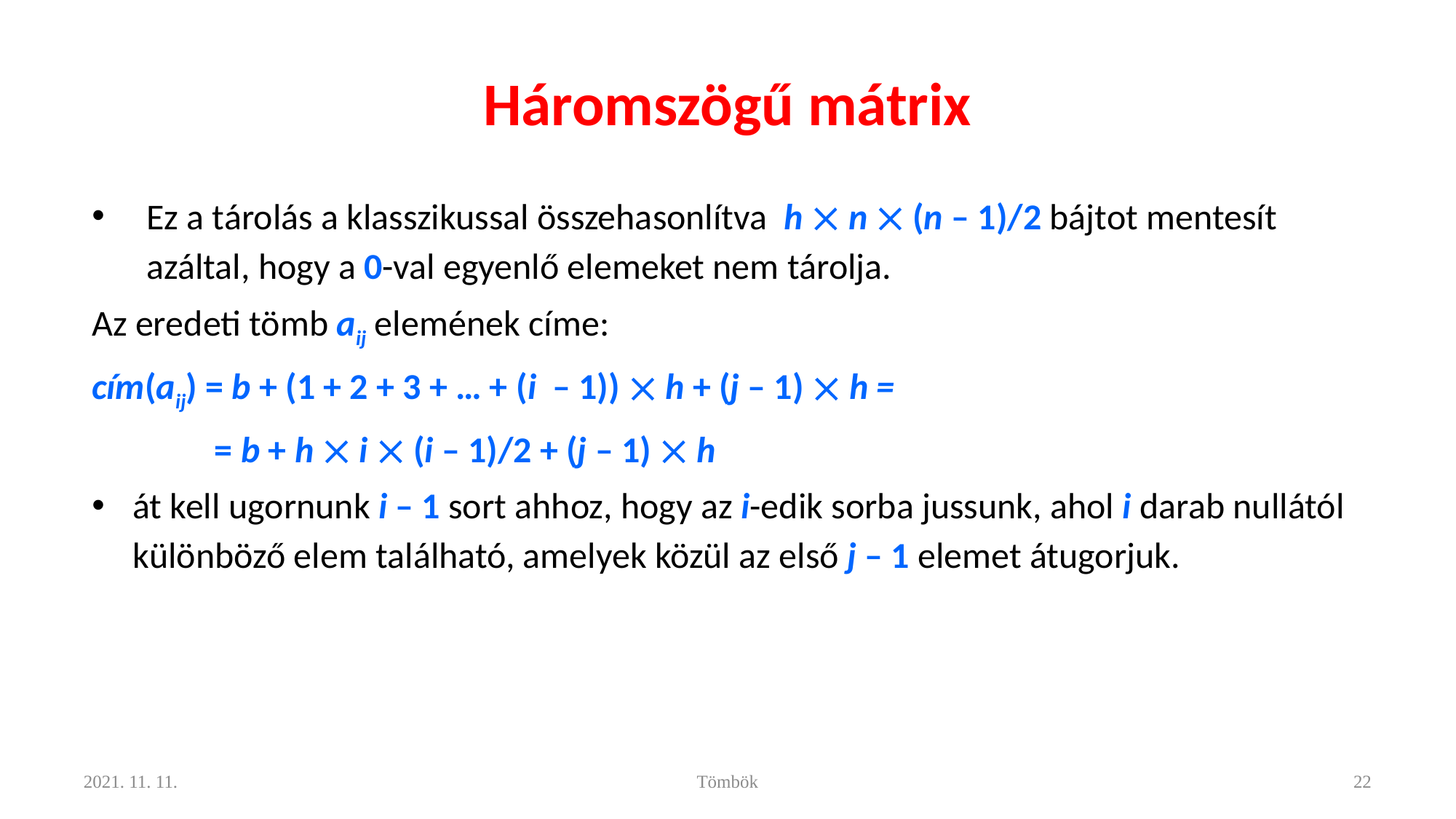

# Háromszögű mátrix
Ez a tárolás a klasszikussal összehasonlítva  h × n × (n – 1)/2 bájtot mentesít azáltal, hogy a 0-val egyenlő elemeket nem tárolja.
Az eredeti tömb aij elemének címe:
cím(aij) = b + (1 + 2 + 3 + … + (i  – 1)) × h + (j – 1) × h =
	          = b + h × i × (i – 1)/2 + (j – 1) × h
át kell ugornunk i – 1 sort ahhoz, hogy az i-edik sorba jussunk, ahol i darab nullától különböző elem található, amelyek közül az első j – 1 elemet átugorjuk.
2021. 11. 11.
Tömbök
22